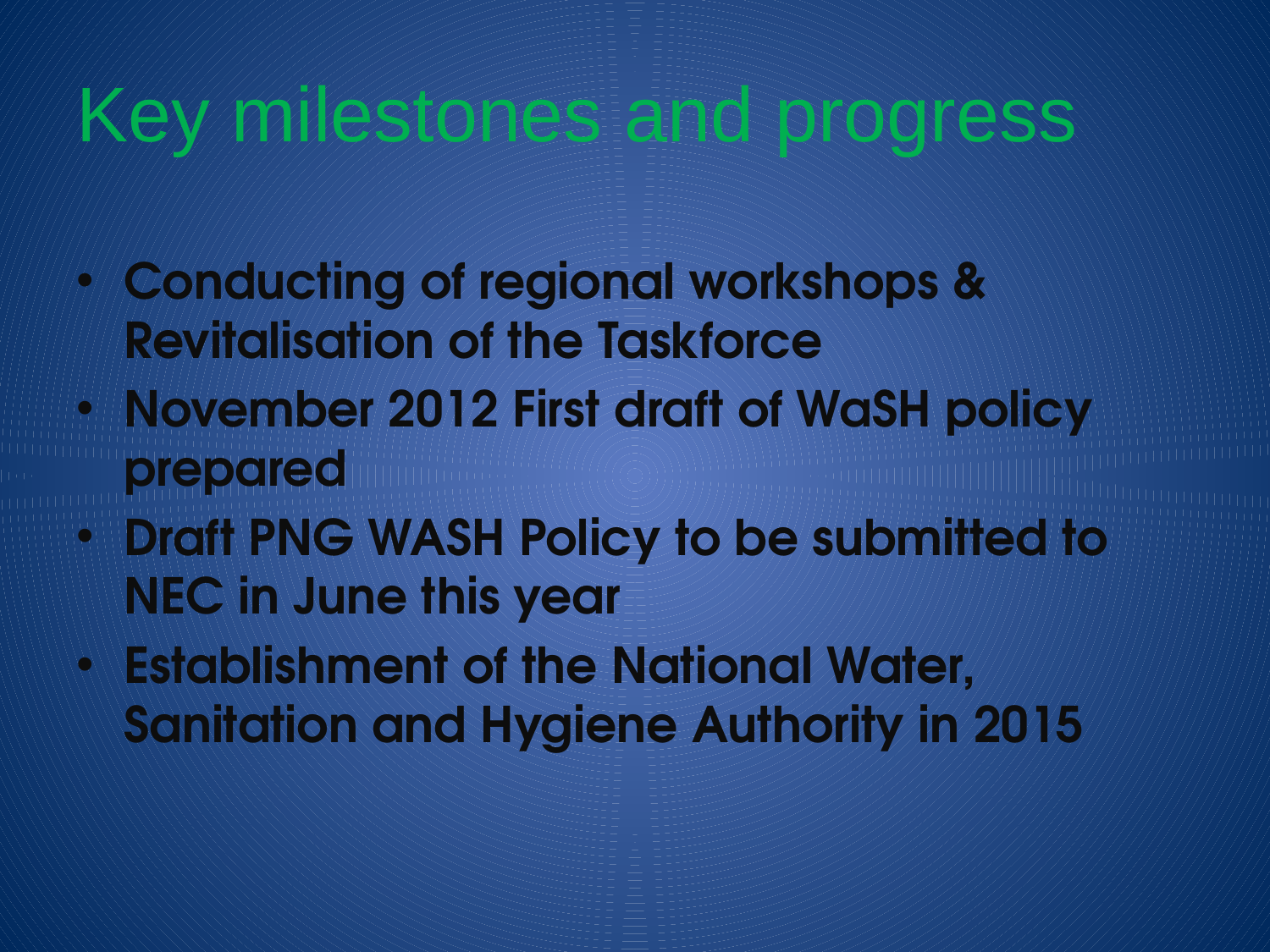

Key milestones and progress
Conducting of regional workshops & Revitalisation of the Taskforce
November 2012 First draft of WaSH policy prepared
Draft PNG WASH Policy to be submitted to NEC in June this year
Establishment of the National Water, Sanitation and Hygiene Authority in 2015